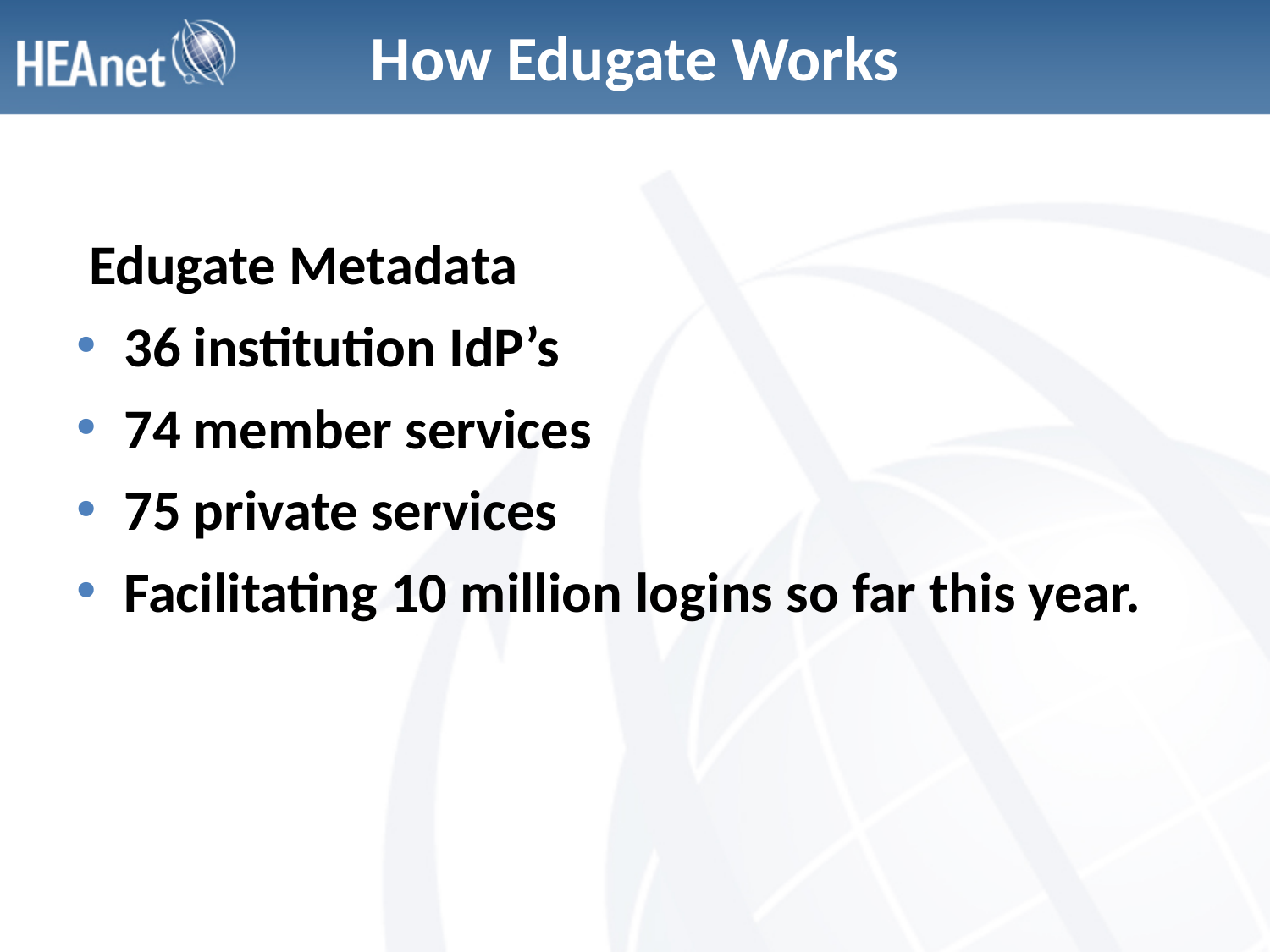

# How Edugate Works
 Edugate Metadata
36 institution IdP’s
74 member services
75 private services
Facilitating 10 million logins so far this year.